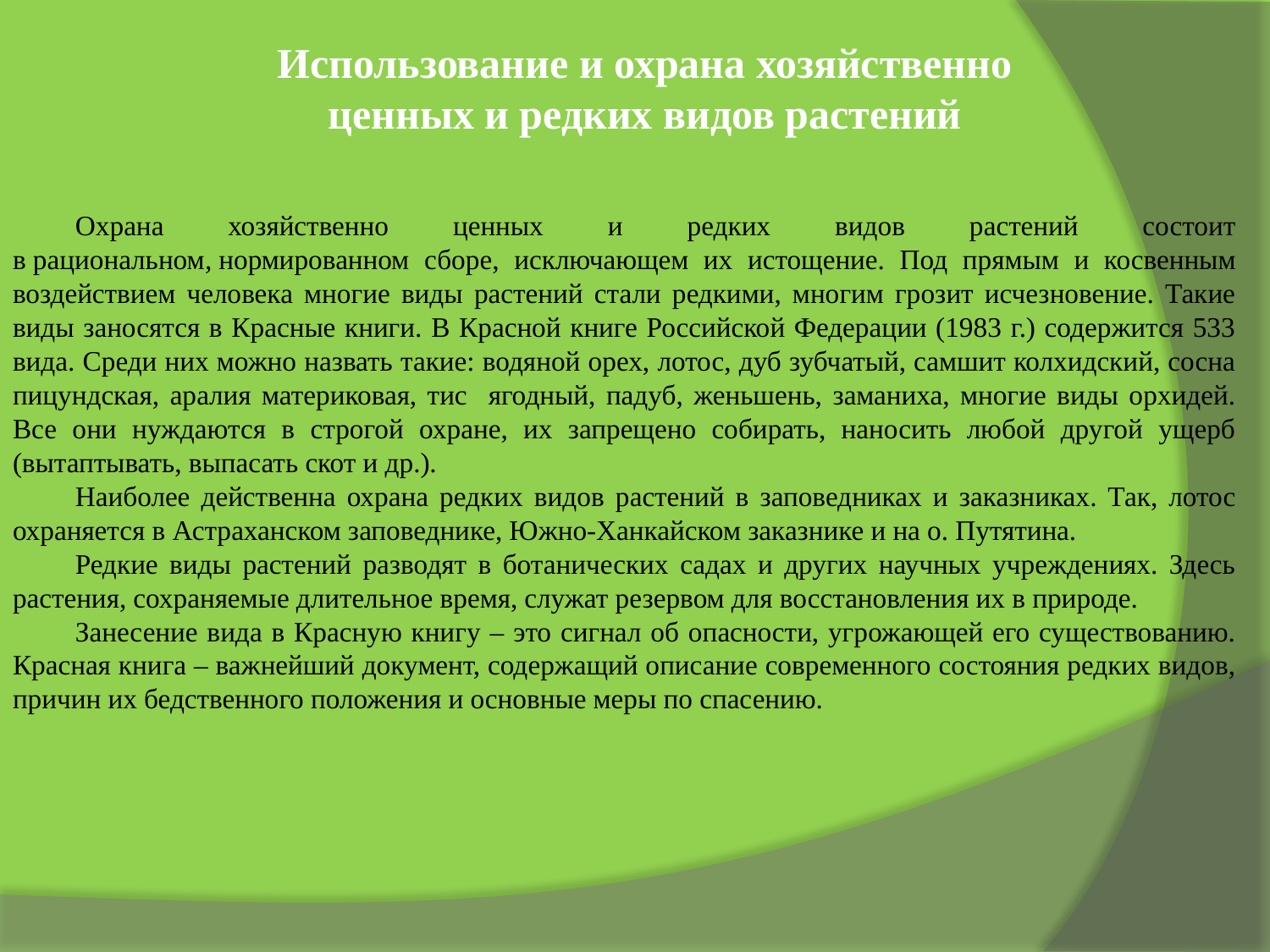

Использование и охрана хозяйственно ценных и редких видов растений
Охрана хозяйственно ценных и редких видов растений состоит в рациональном, нормированном сборе, исключающем их истощение. Под прямым и косвенным воздействием человека многие виды растений стали редкими, многим грозит исчезновение. Такие виды заносятся в Красные книги. В Красной книге Российской Федерации (1983 г.) содержится 533 вида. Среди них можно назвать такие: водяной орех, лотос, дуб зубчатый, самшит колхидский, сосна пицундская, аралия материковая, тис  ягодный, падуб, женьшень, заманиха, многие виды орхидей. Все они нуждаются в строгой охране, их запрещено собирать, наносить любой другой ущерб (вытаптывать, выпасать скот и др.).
Наиболее действенна охрана редких видов растений в заповедниках и заказниках. Так, лотос охраняется в Астраханском заповеднике, Южно-Ханкайском заказнике и на о. Путятина.
Редкие виды растений разводят в ботанических садах и других научных учреждениях. Здесь растения, сохраняемые длительное время, служат резервом для восстановления их в природе.
Занесение вида в Красную книгу – это сигнал об опасности, угрожающей его существованию. Красная книга – важнейший документ, содержащий описание современного состояния редких видов, причин их бедственного положения и основные меры по спасению.